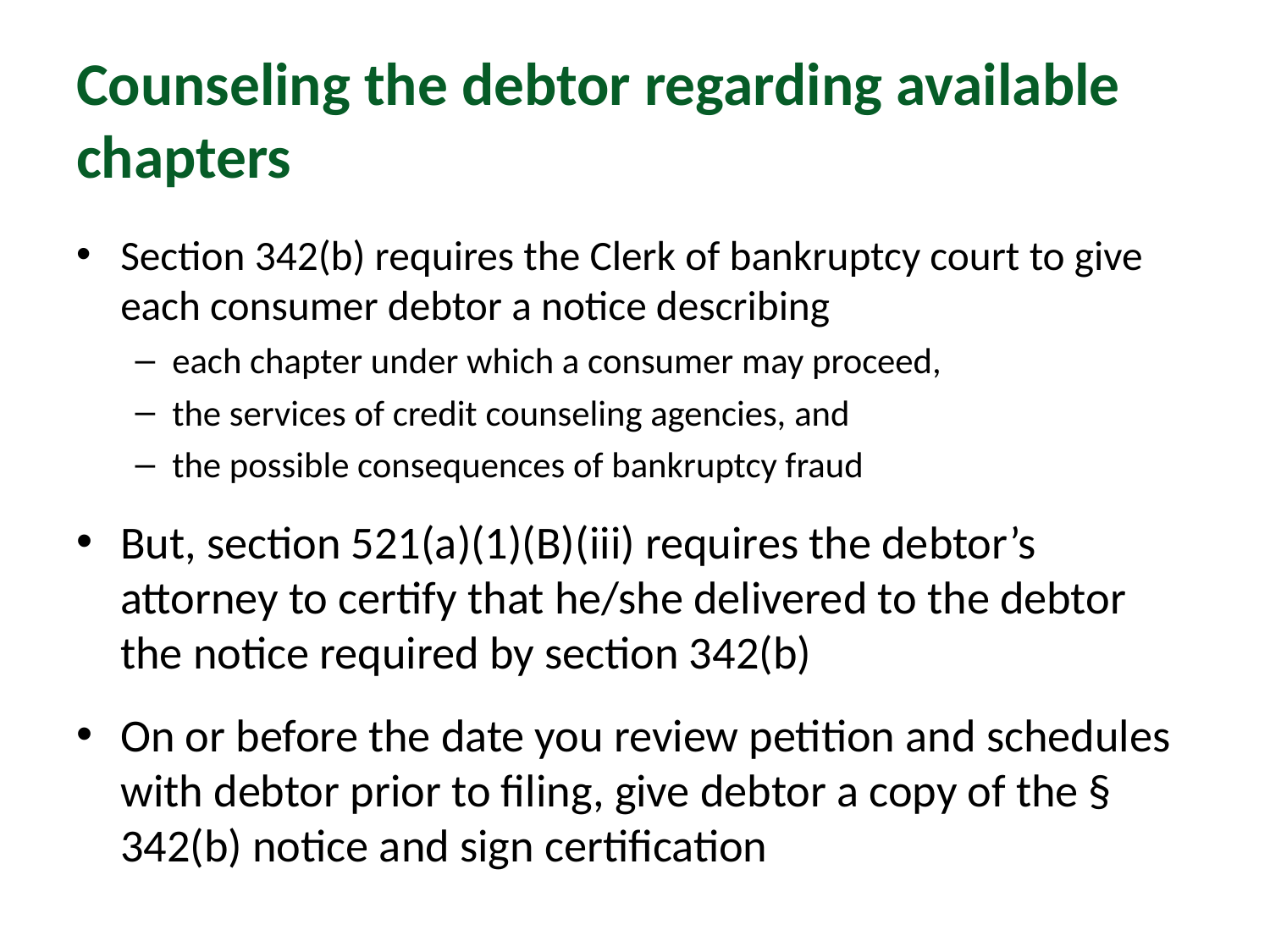

# Counseling the debtor regarding available chapters
Section 342(b) requires the Clerk of bankruptcy court to give each consumer debtor a notice describing
each chapter under which a consumer may proceed,
the services of credit counseling agencies, and
the possible consequences of bankruptcy fraud
But, section 521(a)(1)(B)(iii) requires the debtor’s attorney to certify that he/she delivered to the debtor the notice required by section 342(b)
On or before the date you review petition and schedules with debtor prior to filing, give debtor a copy of the § 342(b) notice and sign certification